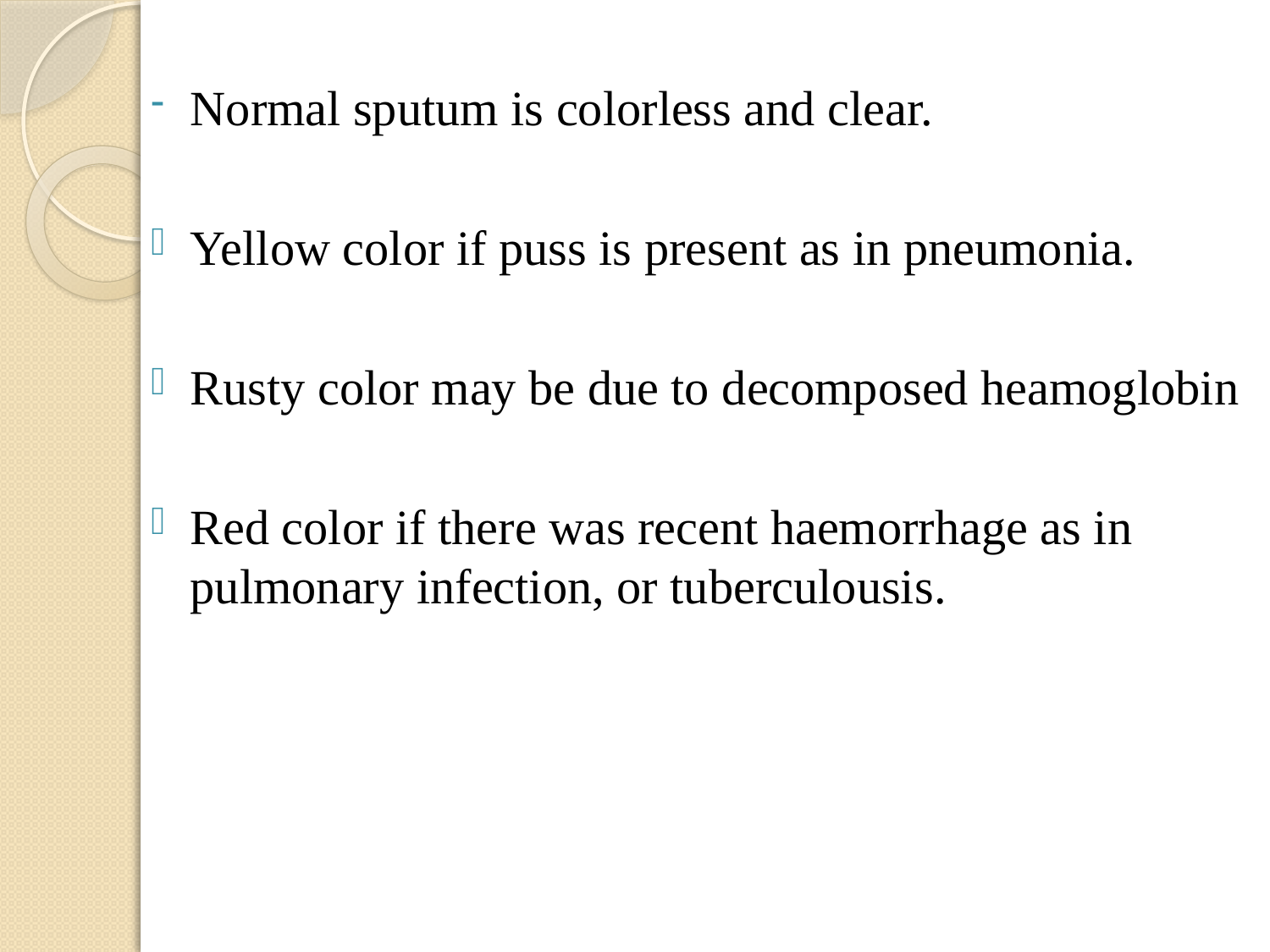

Normal sputum is colorless and clear.

Yellow color if puss is present as in pneumonia.

Rusty color may be due to decomposed heamoglobin

Red color if there was recent haemorrhage as in  pulmonary infection, or tuberculousis.